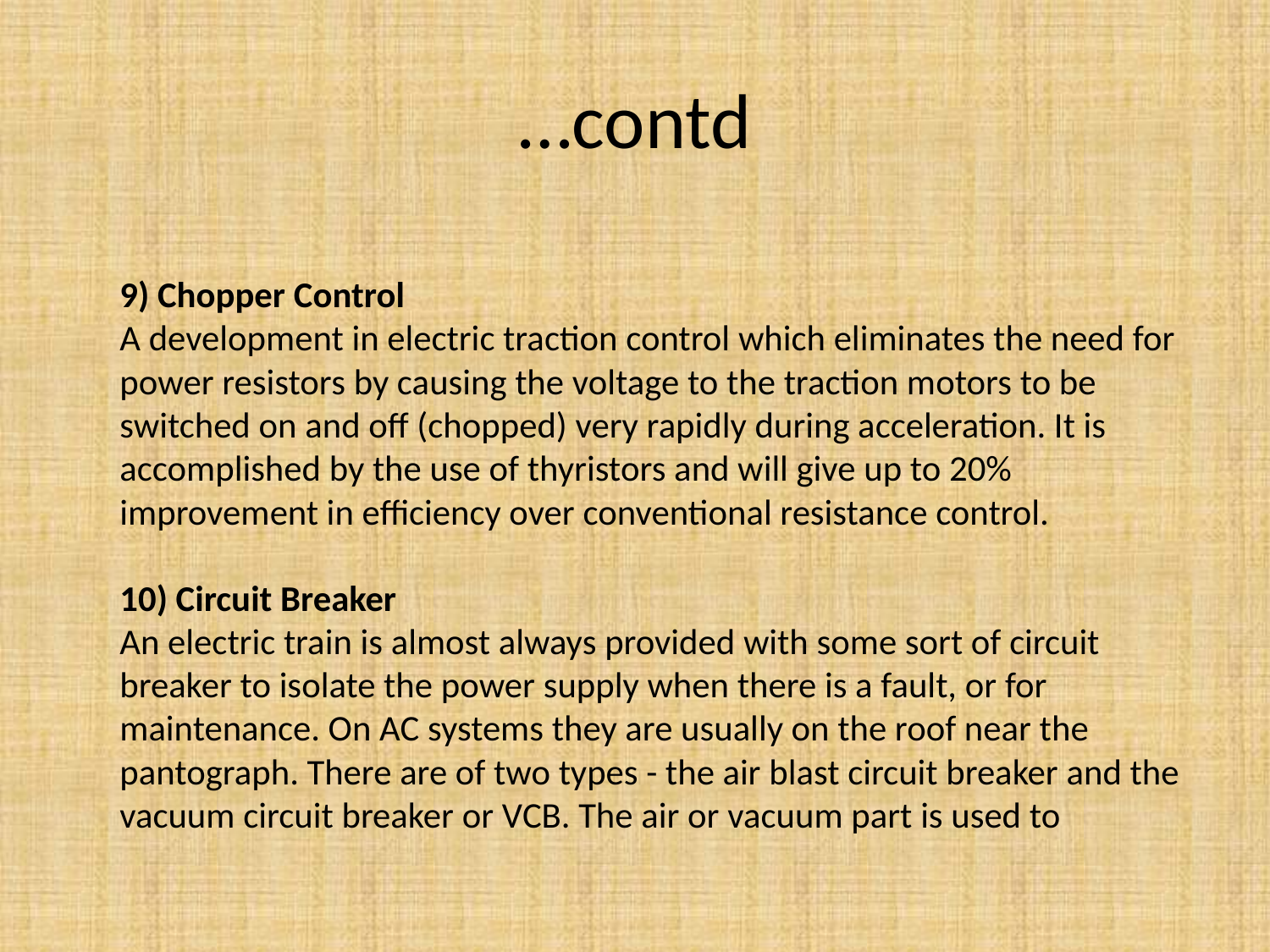

# …contd
9) Chopper Control
A development in electric traction control which eliminates the need for power resistors by causing the voltage to the traction motors to be switched on and off (chopped) very rapidly during acceleration. It is accomplished by the use of thyristors and will give up to 20% improvement in efficiency over conventional resistance control.
10) Circuit Breaker
An electric train is almost always provided with some sort of circuit breaker to isolate the power supply when there is a fault, or for maintenance. On AC systems they are usually on the roof near the pantograph. There are of two types - the air blast circuit breaker and the vacuum circuit breaker or VCB. The air or vacuum part is used to